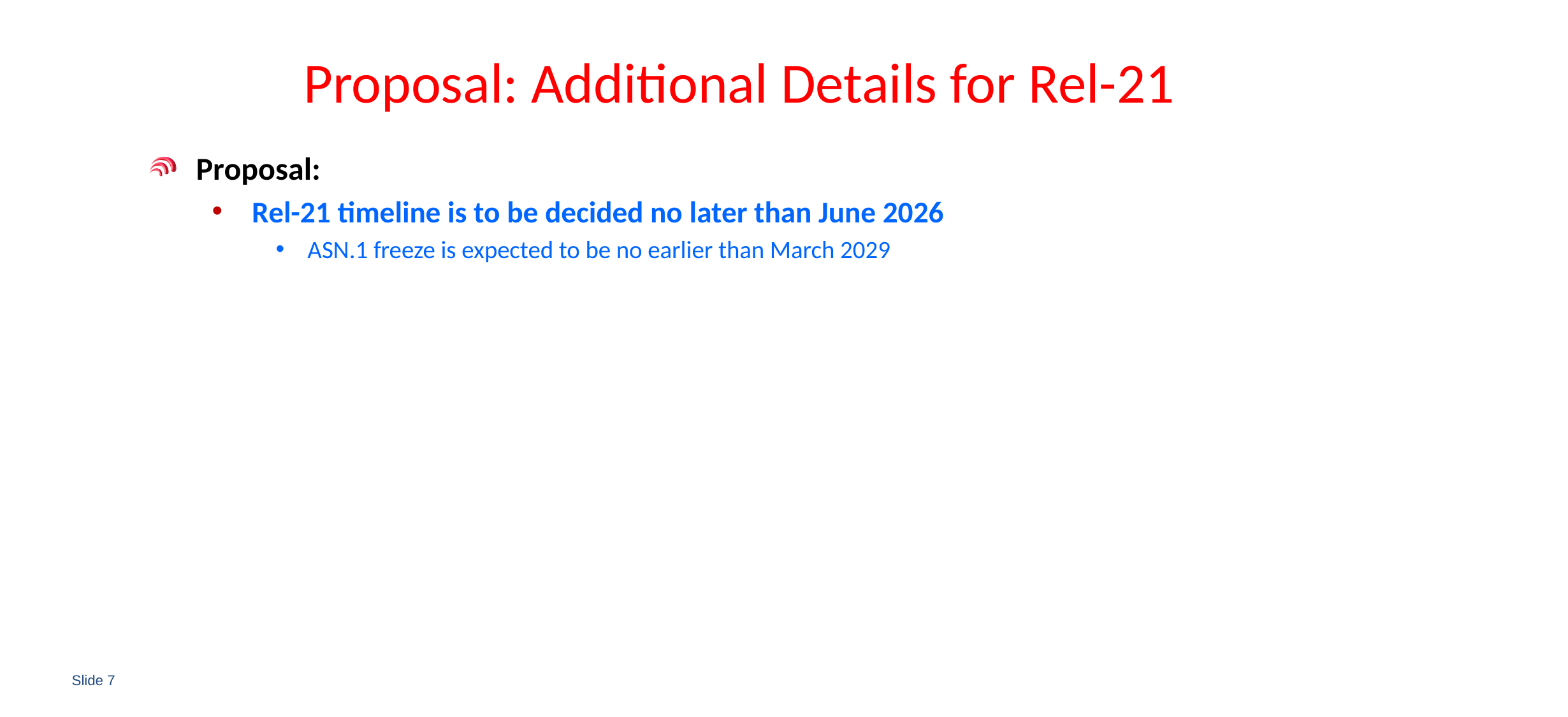

# Proposal: Additional Details for Rel-21
Proposal:
Rel-21 timeline is to be decided no later than June 2026
ASN.1 freeze is expected to be no earlier than March 2029